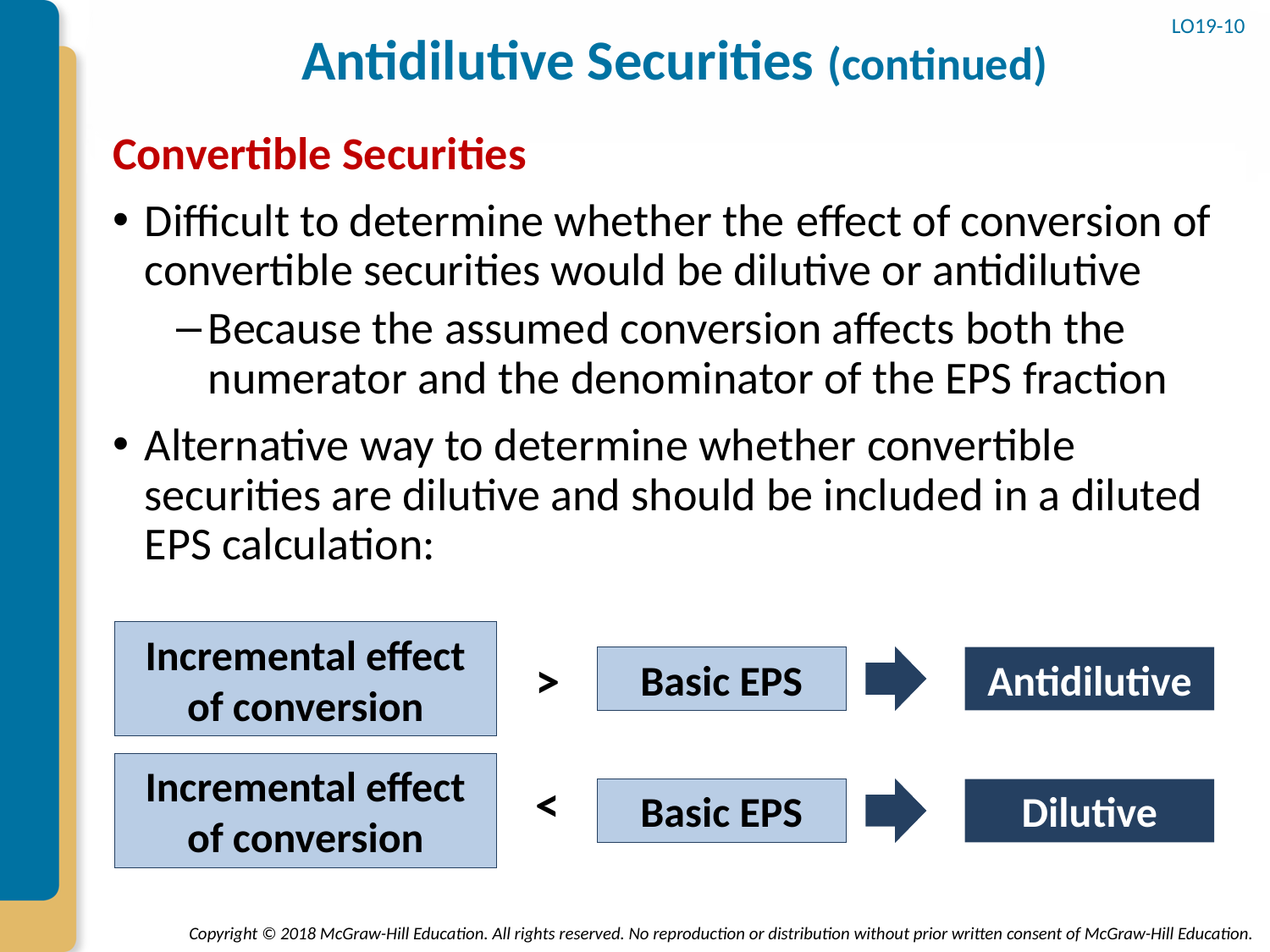

# Antidilutive Securities (continued)
LO19-10
Convertible Securities
Difficult to determine whether the effect of conversion of convertible securities would be dilutive or antidilutive
Because the assumed conversion affects both the numerator and the denominator of the EPS fraction
Alternative way to determine whether convertible securities are dilutive and should be included in a diluted EPS calculation:
Incremental effect of conversion
Basic EPS
Antidilutive
>

Incremental effect of conversion
Basic EPS
Dilutive
>